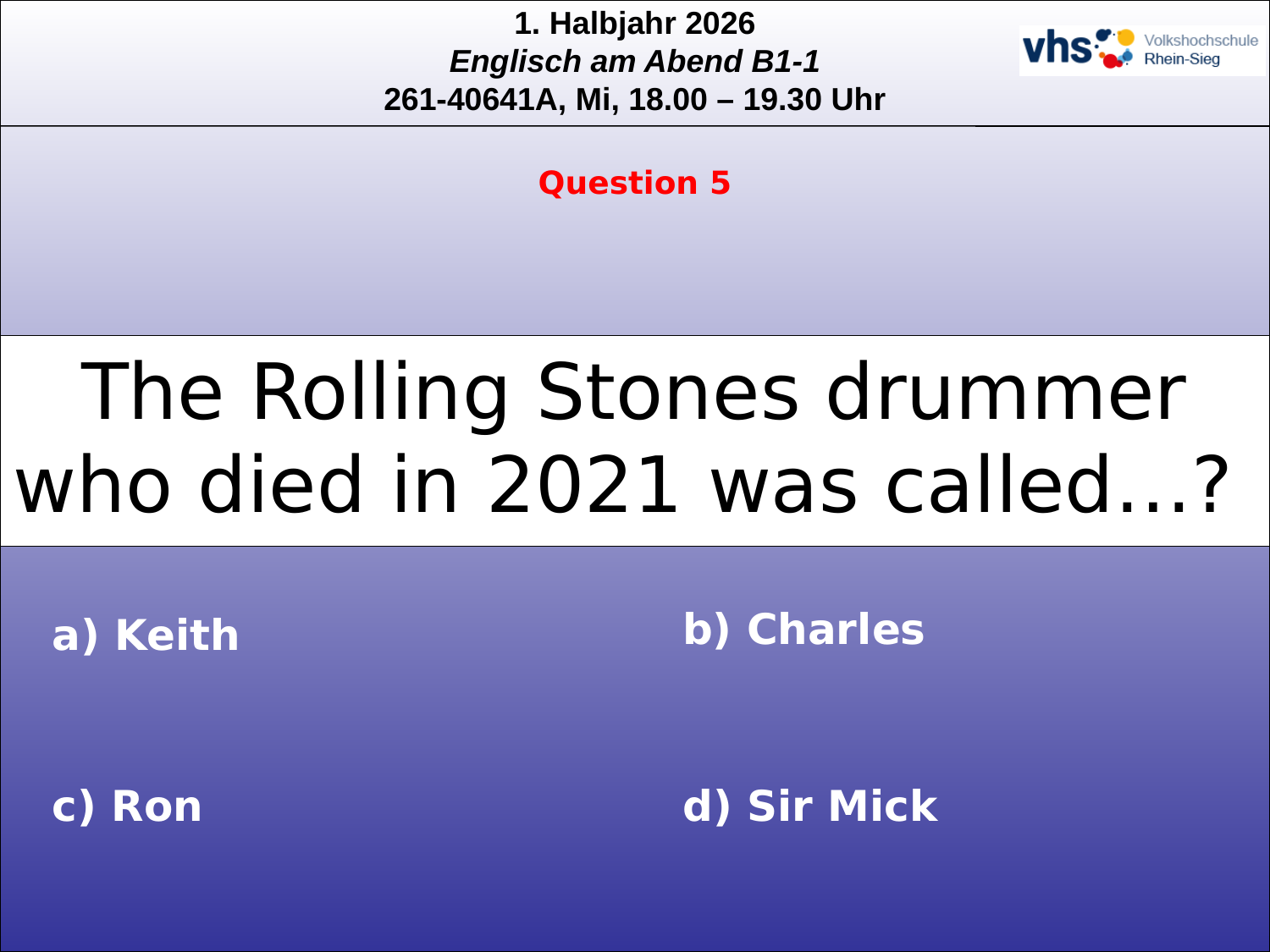

Question 5
# The Rolling Stones drummer who died in 2021 was called…?
b) Charles
a) Keith
c) Ron
d) Sir Mick